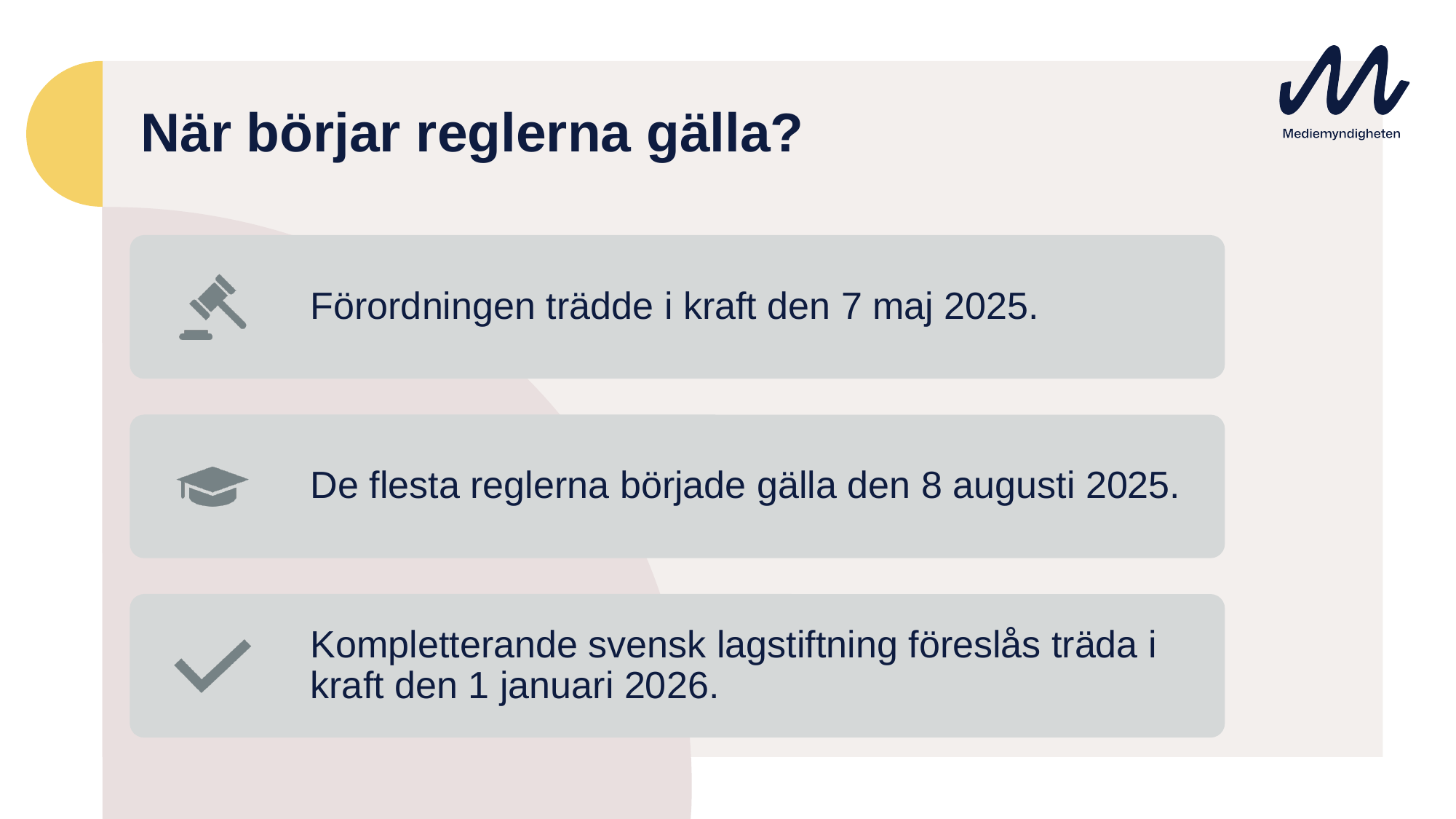

# När börjar reglerna gälla?
Förordningen trädde i kraft den 7 maj 2025.
De flesta reglerna började gälla den 8 augusti 2025.
Kompletterande svensk lagstiftning föreslås träda i kraft den 1 januari 2026.